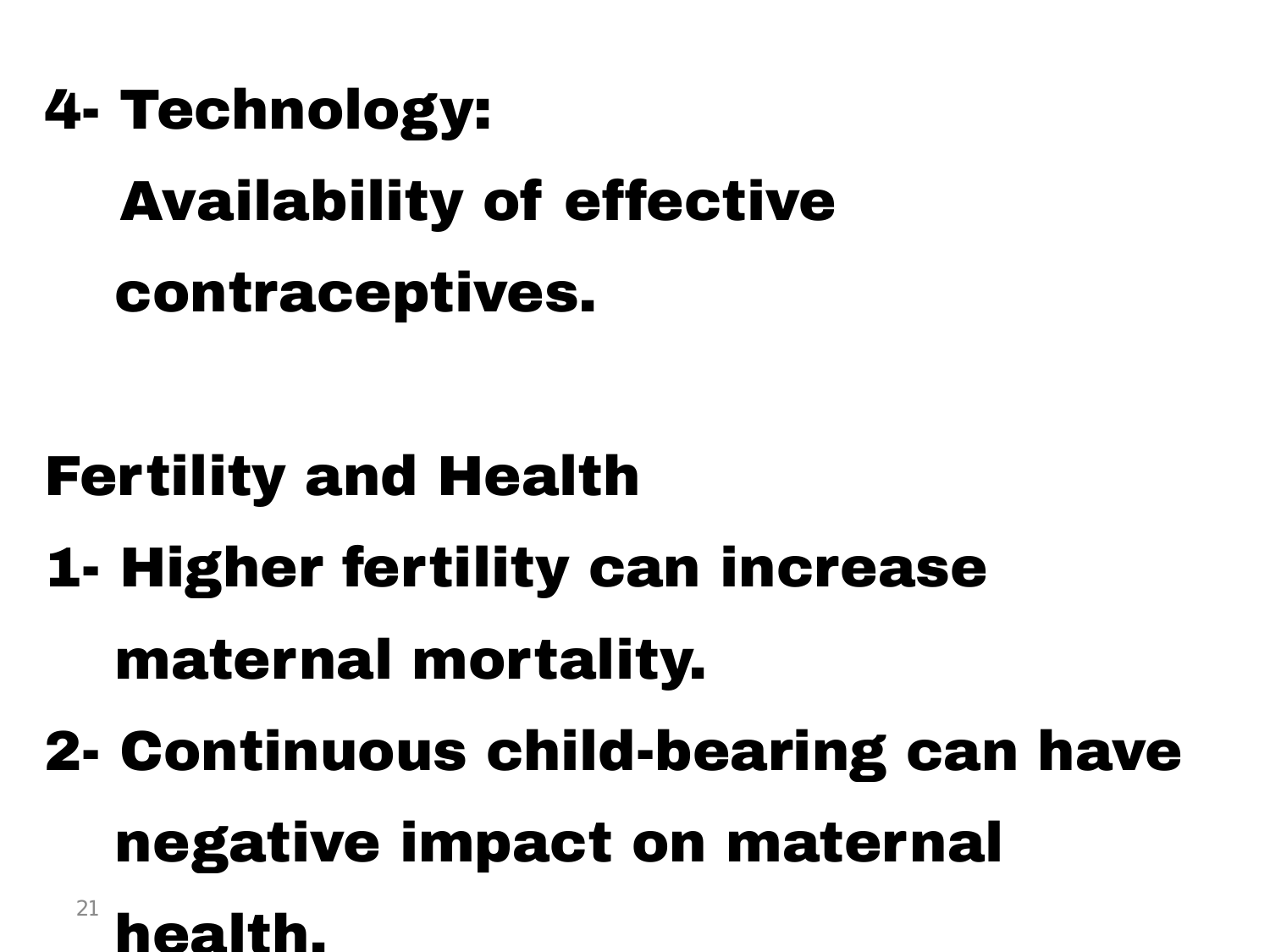

4- Technology:
    Availability of effective contraceptives.

Fertility and Health
1- Higher fertility can increase maternal mortality.
2- Continuous child-bearing can have negative impact on maternal health.

21